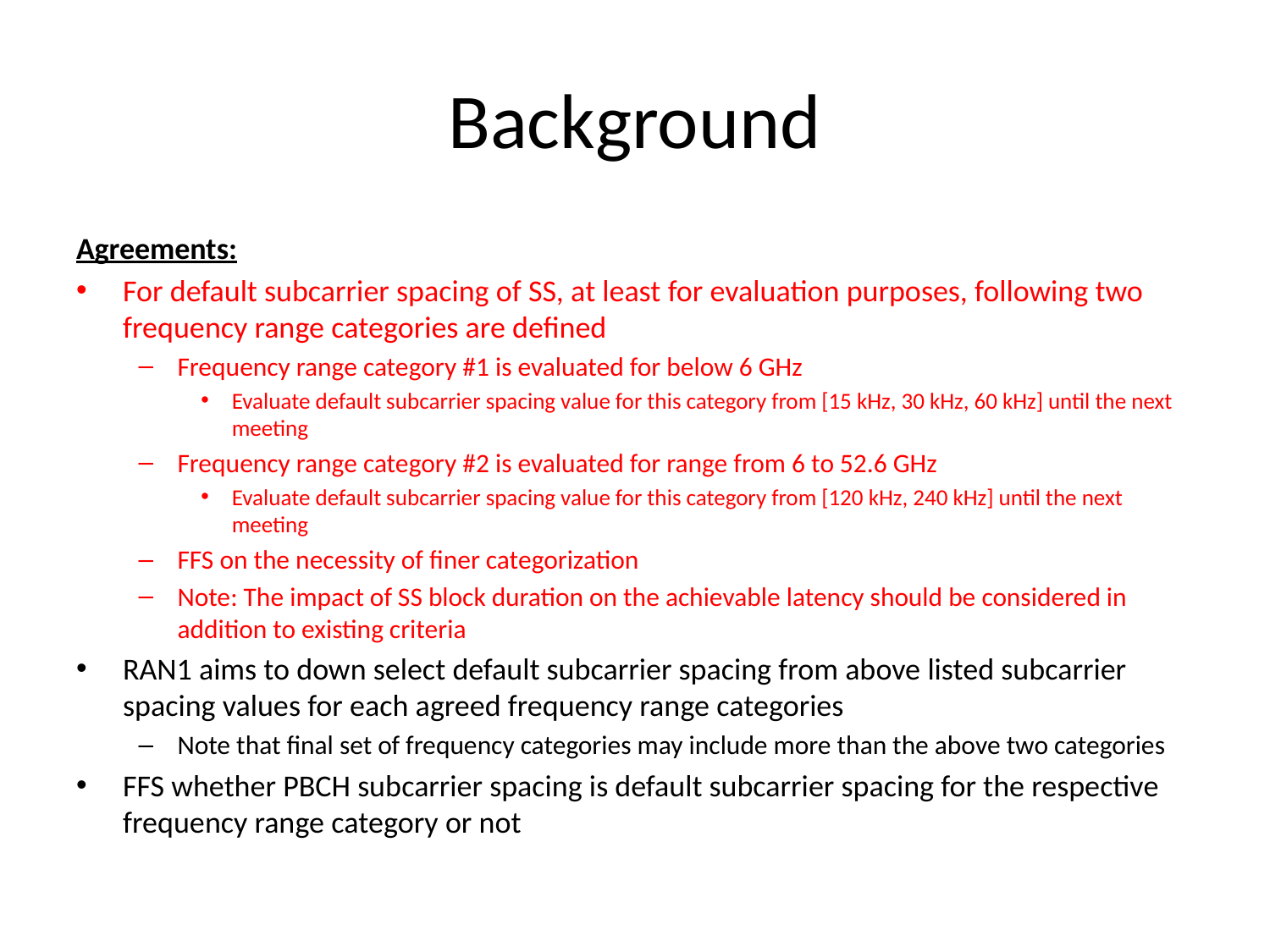

# Background
Agreements:
For default subcarrier spacing of SS, at least for evaluation purposes, following two frequency range categories are defined
Frequency range category #1 is evaluated for below 6 GHz
Evaluate default subcarrier spacing value for this category from [15 kHz, 30 kHz, 60 kHz] until the next meeting
Frequency range category #2 is evaluated for range from 6 to 52.6 GHz
Evaluate default subcarrier spacing value for this category from [120 kHz, 240 kHz] until the next meeting
FFS on the necessity of finer categorization
Note: The impact of SS block duration on the achievable latency should be considered in addition to existing criteria
RAN1 aims to down select default subcarrier spacing from above listed subcarrier spacing values for each agreed frequency range categories
Note that final set of frequency categories may include more than the above two categories
FFS whether PBCH subcarrier spacing is default subcarrier spacing for the respective frequency range category or not